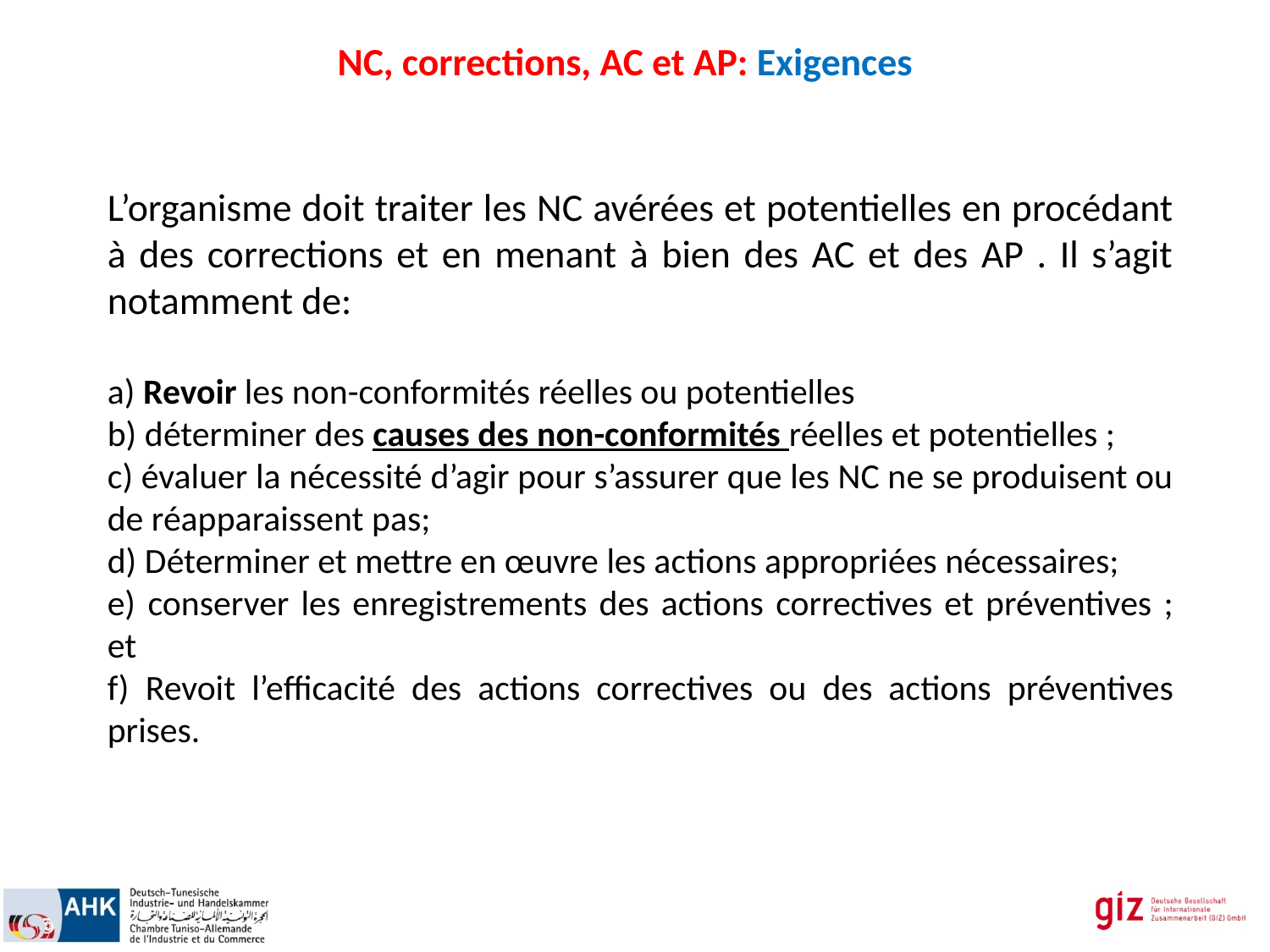

NC, corrections, AC et AP: Exigences
L’organisme doit traiter les NC avérées et potentielles en procédant à des corrections et en menant à bien des AC et des AP . Il s’agit notamment de:

a) Revoir les non-conformités réelles ou potentielles
b) déterminer des causes des non-conformités réelles et potentielles ;
c) évaluer la nécessité d’agir pour s’assurer que les NC ne se produisent ou de réapparaissent pas;
d) Déterminer et mettre en œuvre les actions appropriées nécessaires;
e) conserver les enregistrements des actions correctives et préventives ; et
f) Revoit l’efficacité des actions correctives ou des actions préventives prises.